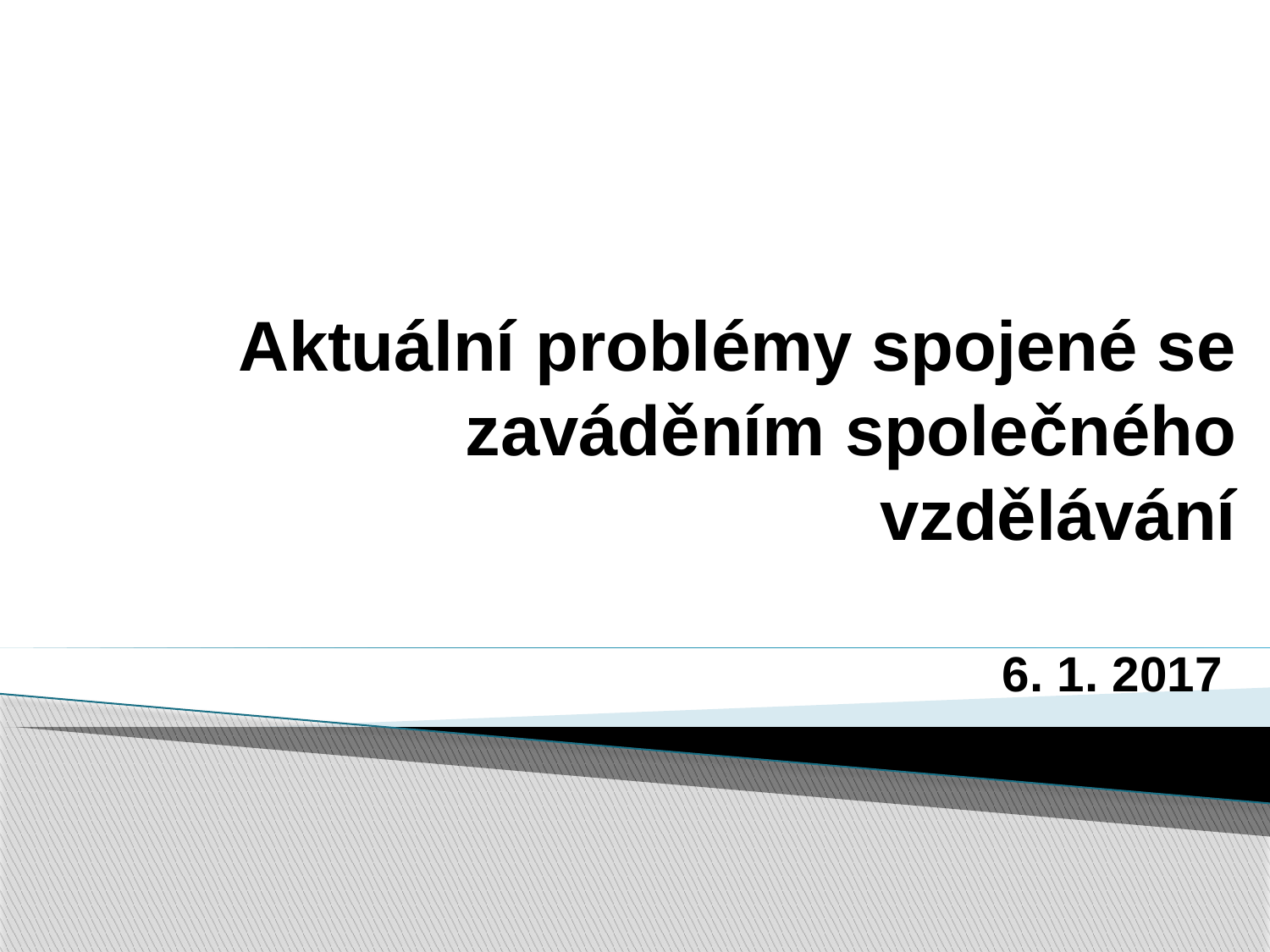

# Aktuální problémy spojené se zaváděním společného vzdělávání
6. 1. 2017